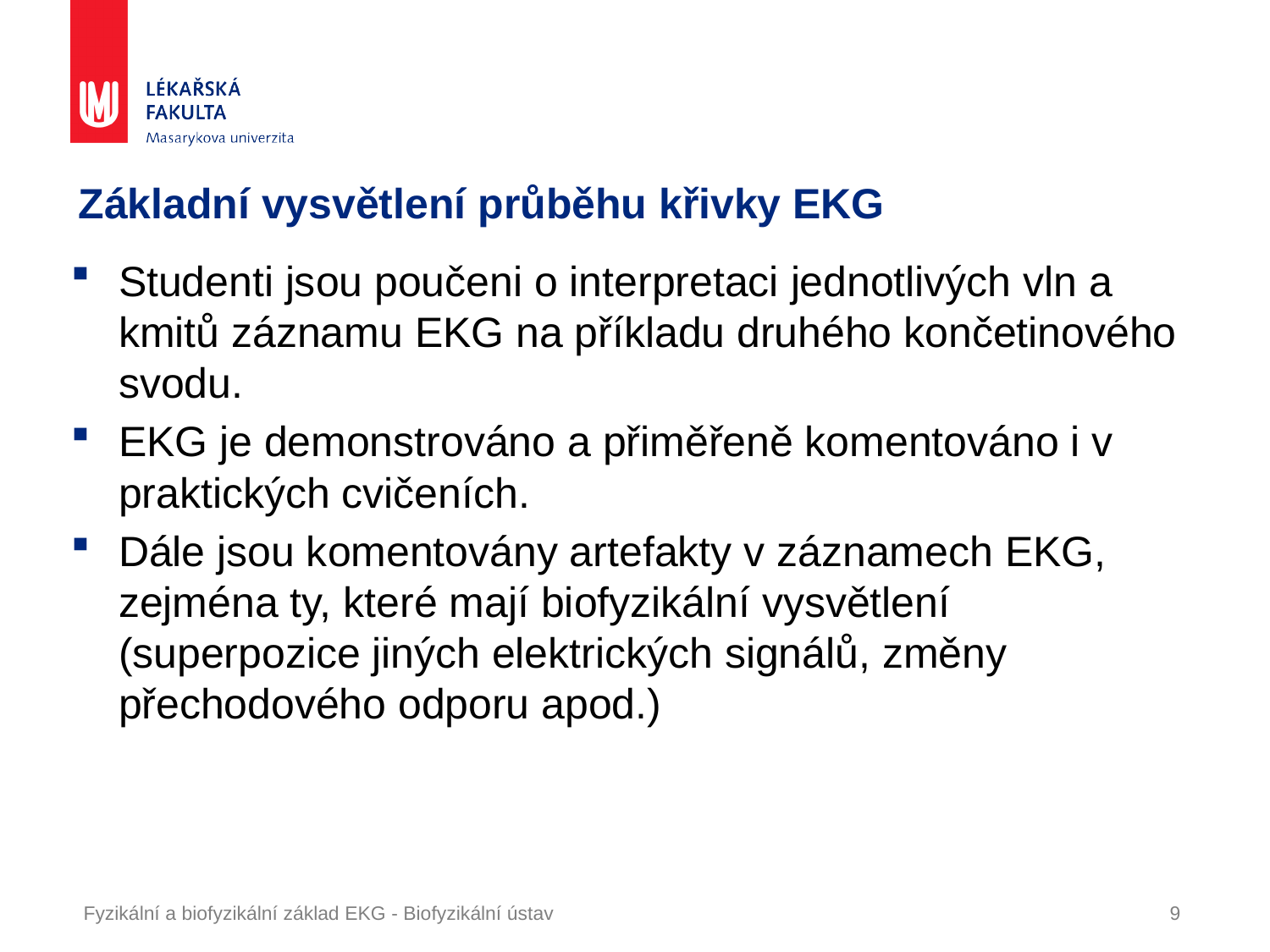

# Základní vysvětlení průběhu křivky EKG
Studenti jsou poučeni o interpretaci jednotlivých vln a kmitů záznamu EKG na příkladu druhého končetinového svodu.
EKG je demonstrováno a přiměřeně komentováno i v praktických cvičeních.
Dále jsou komentovány artefakty v záznamech EKG, zejména ty, které mají biofyzikální vysvětlení (superpozice jiných elektrických signálů, změny přechodového odporu apod.)
Fyzikální a biofyzikální základ EKG - Biofyzikální ústav
9